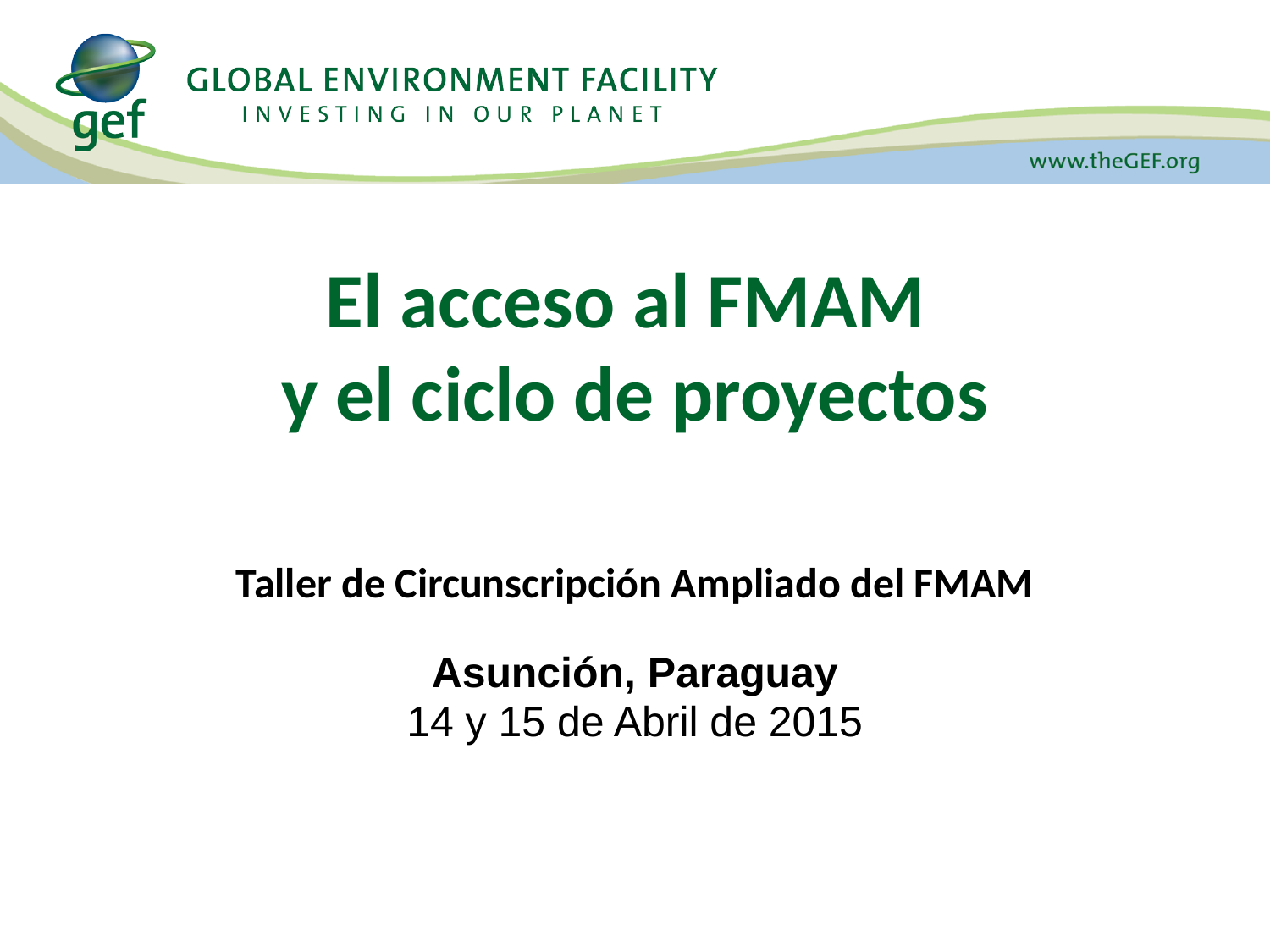

# El acceso al FMAM y el ciclo de proyectos

Taller de Circunscripción Ampliado del FMAM

Asunción, Paraguay
14 y 15 de Abril de 2015